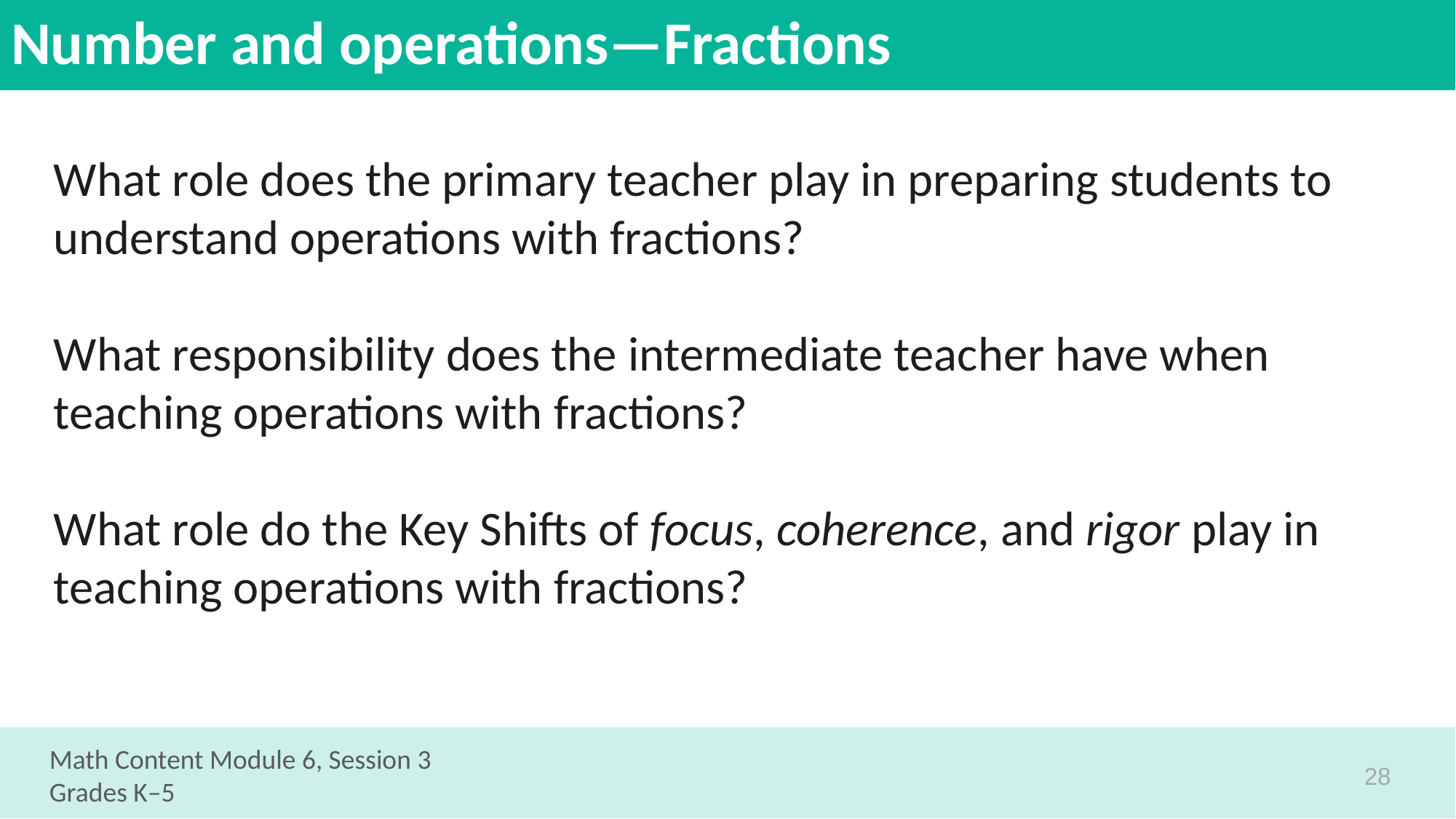

# Number and operations—Fractions
What role does the primary teacher play in preparing students to understand operations with fractions?

What responsibility does the intermediate teacher have when teaching operations with fractions?

What role do the Key Shifts of focus, coherence, and rigor play in teaching operations with fractions?

Math Content Module 6, Session 3
Grades K–5
28